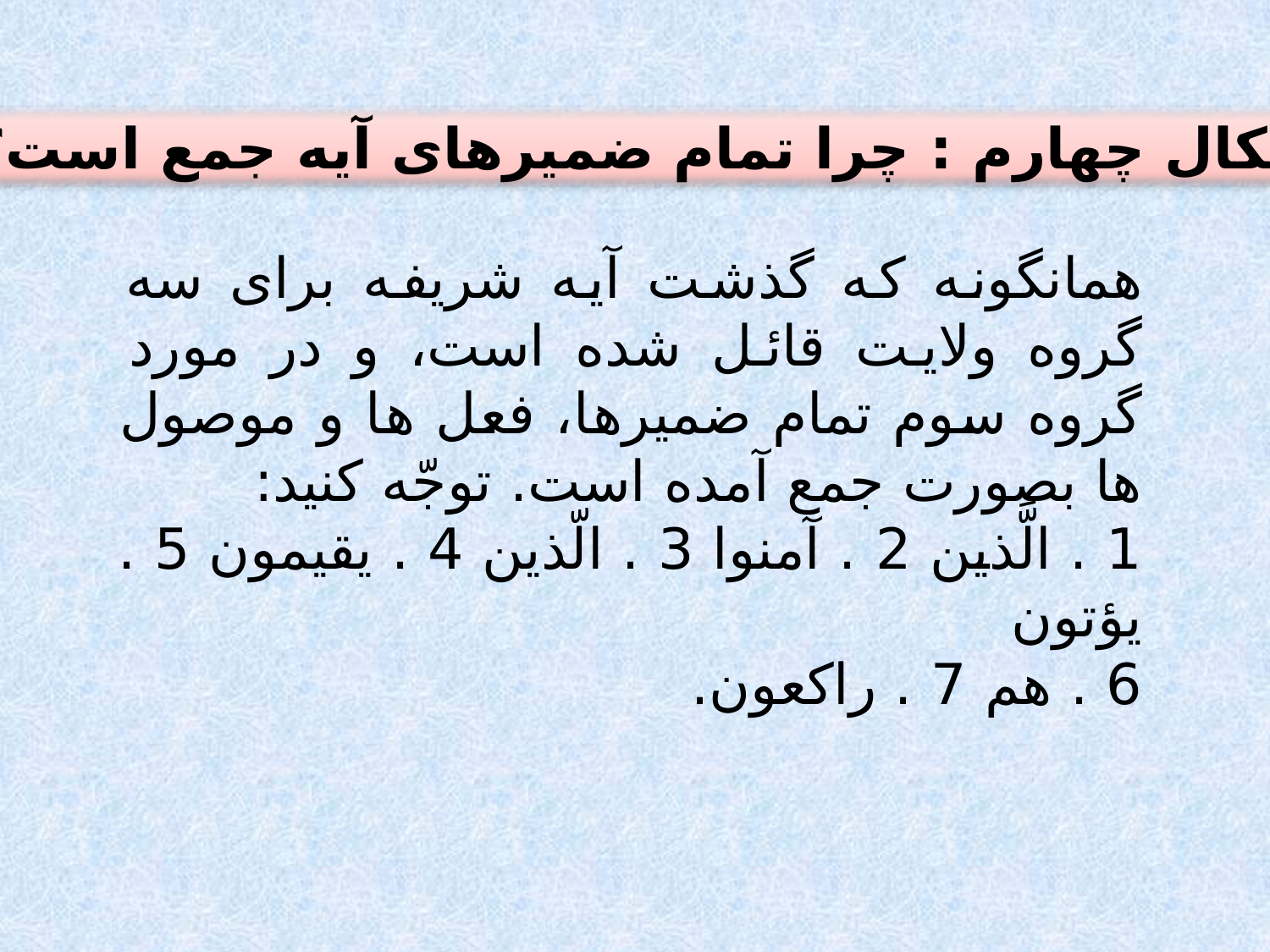

اشكال چهارم : چرا تمام ضميرهاى آيه جمع است؟
همانگونه كه گذشت آيه شريفه براى سه گروه ولايت قائل شده است، و در مورد گروه سوم تمام ضميرها، فعل ها و موصول ها بصورت جمع آمده است. توجّه كنيد:
1 . الَّذين 2 . آمنوا 3 . الّذين 4 . يقيمون 5 . يؤتون
6 . هم 7 . راكعون.